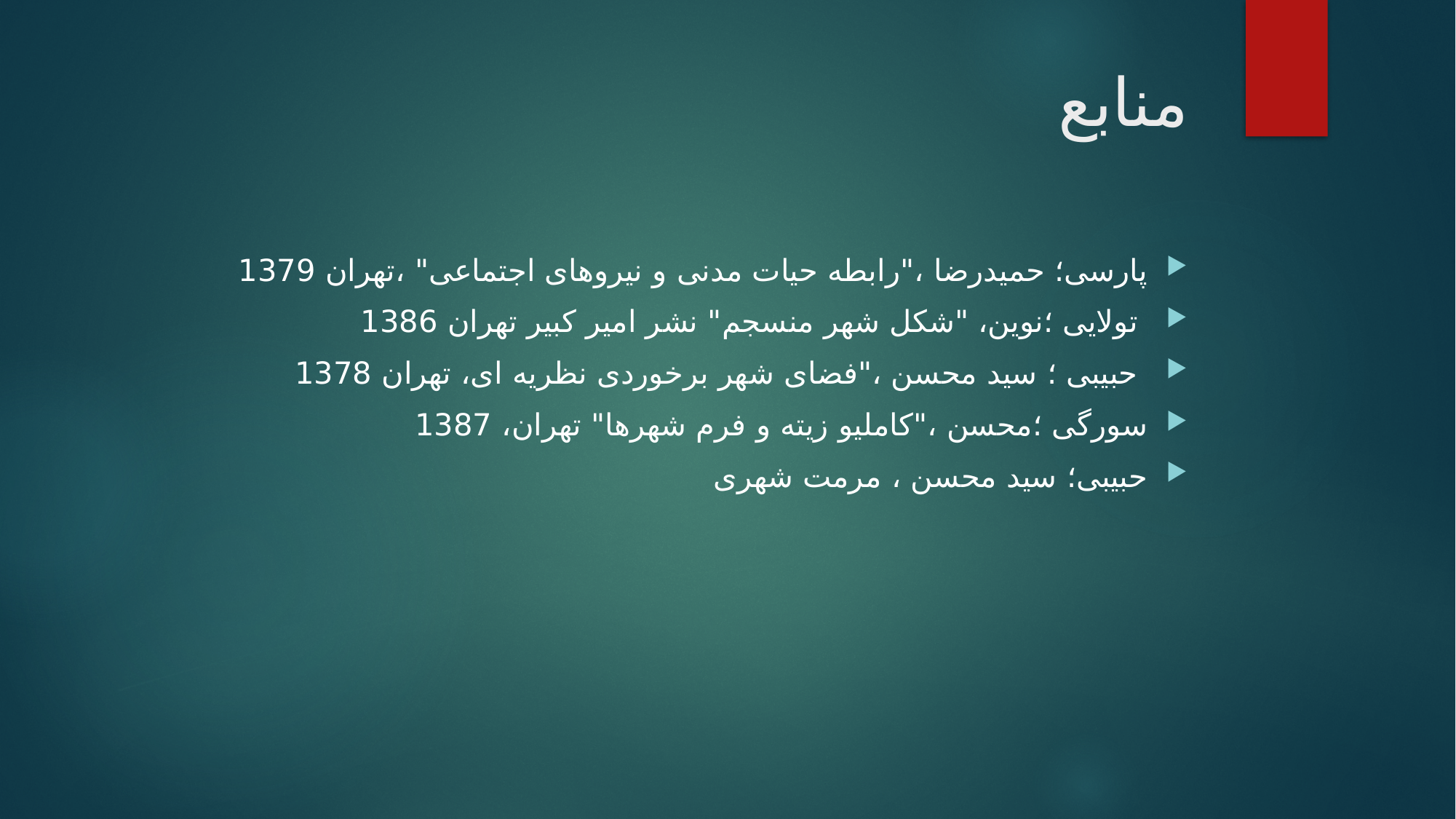

# منابع
پارسی؛ حمیدرضا ،"رابطه حیات مدنی و نیروهای اجتماعی" ،تهران 1379
 تولایی ؛نوین، "شکل شهر منسجم" نشر امیر کبیر تهران 1386
 حبیبی ؛ سید محسن ،"فضای شهر برخوردی نظریه ای، تهران 1378
سورگی ؛محسن ،"کاملیو زیته و فرم شهرها" تهران، 1387
حبیبی؛ سید محسن ، مرمت شهری